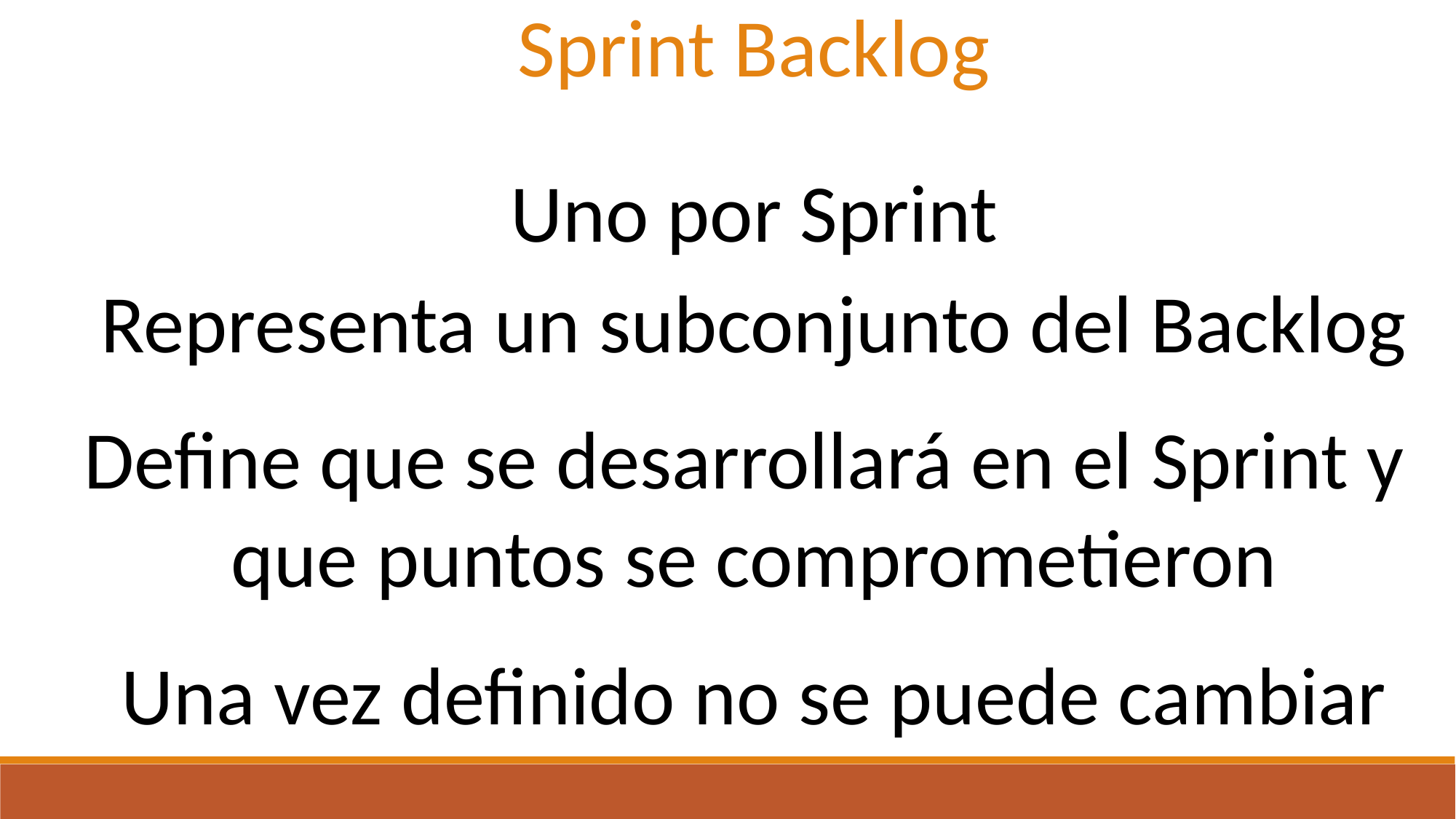

Sprint Backlog
Uno por Sprint
Representa un subconjunto del Backlog
Define que se desarrollará en el Sprint y
que puntos se comprometieron
Una vez definido no se puede cambiar